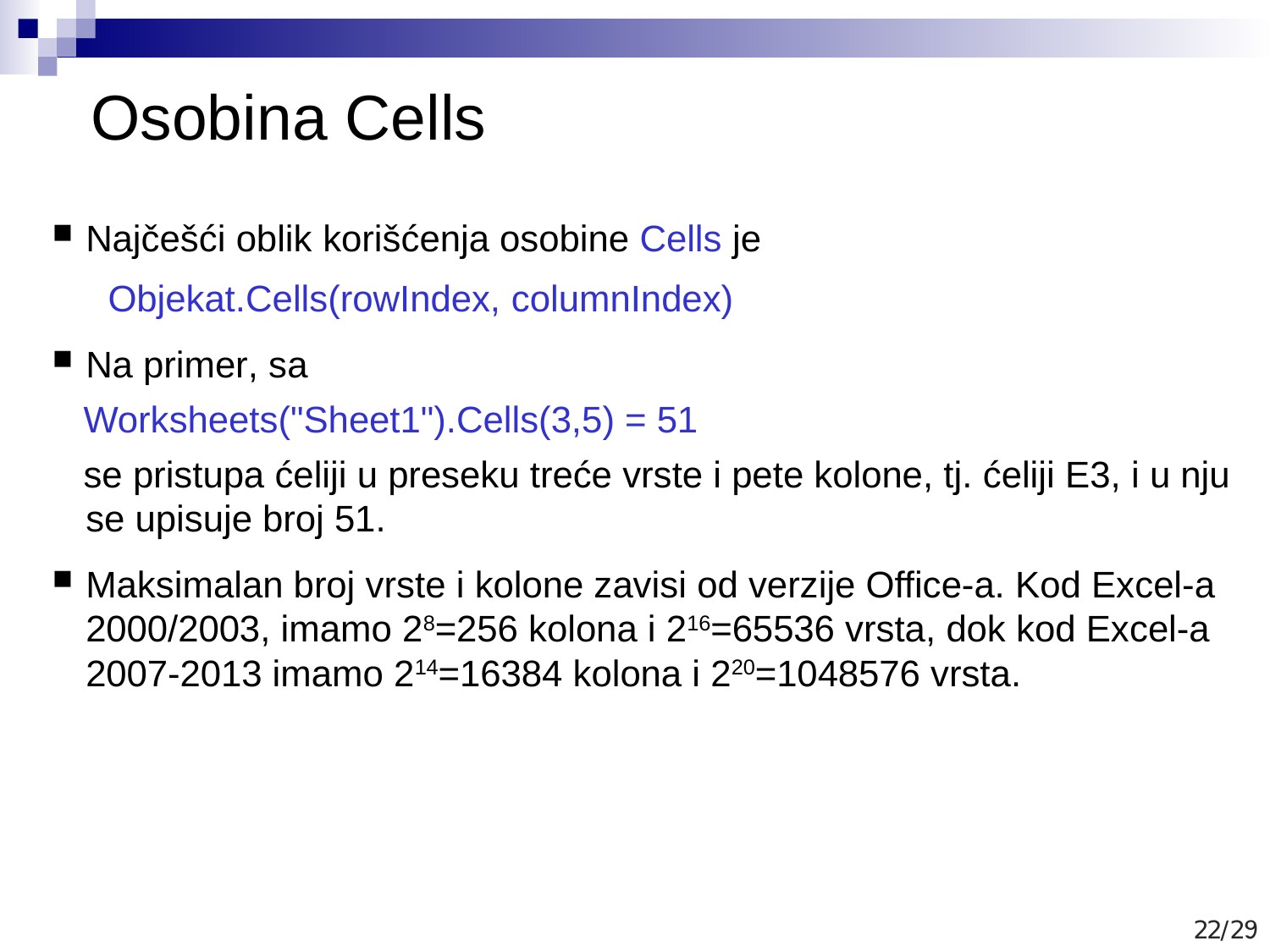

# Osobina Cells
Najčešći oblik korišćenja osobine Cells je
Objekat.Cells(rowIndex, columnIndex)
Na primer, sa
   Worksheets("Sheet1").Cells(3,5) = 51
   se pristupa ćeliji u preseku treće vrste i pete kolone, tj. ćeliji E3, i u nju se upisuje broj 51.
Maksimalan broj vrste i kolone zavisi od verzije Office-a. Kod Excel-a 2000/2003, imamo 28=256 kolona i 216=65536 vrsta, dok kod Excel-a 2007-2013 imamo 214=16384 kolona i 220=1048576 vrsta.
22/29